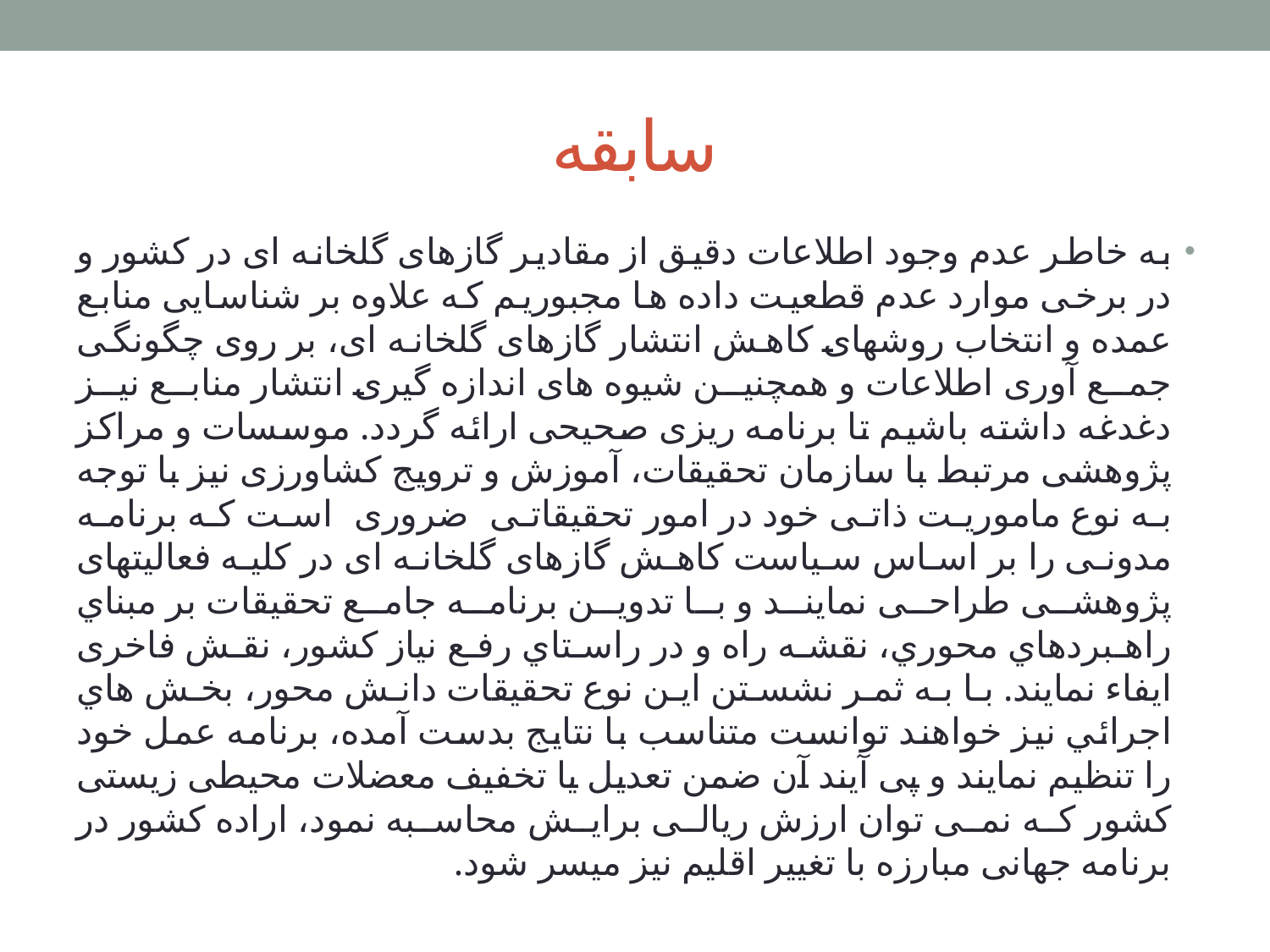

# سابقه
به خاطر عدم وجود اطلاعات دقیق از مقادیر گازهای گلخانه ای در کشور و در برخی موارد عدم قطعیت داده ها مجبوریم که علاوه بر شناسایی منابع عمده و انتخاب روشهای کاهش انتشار گازهای گلخانه ای، بر روی چگونگی جمع آوری اطلاعات و همچنین شیوه های اندازه گیری انتشار منابع نیز دغدغه داشته باشیم تا برنامه ریزی صحیحی ارائه گردد. موسسات و مراکز پژوهشی مرتبط با سازمان تحقیقات، آموزش و ترویج کشاورزی نیز با توجه به نوع ماموریت ذاتی خود در امور تحقیقاتی ضروری است که برنامه مدونی را بر اساس سیاست کاهش گازهای گلخانه ای در کلیه فعالیتهای پژوهشی طراحی نمایند و با تدوین برنامه جامع تحقيقات بر مبناي راهبردهاي محوري، نقشه راه و در راستاي رفع نياز کشور، نقش فاخری ایفاء نمایند. با به ثمر نشستن این نوع تحقیقات دانش محور، بخش هاي اجرائي نیز خواهند توانست متناسب با نتايج بدست آمده، برنامه عمل خود را تنظيم نمايند و پی آیند آن ضمن تعدیل یا تخفیف معضلات محیطی زیستی کشور که نمی توان ارزش ریالی برایش محاسبه نمود، اراده کشور در برنامه جهانی مبارزه با تغییر اقلیم نیز میسر شود.